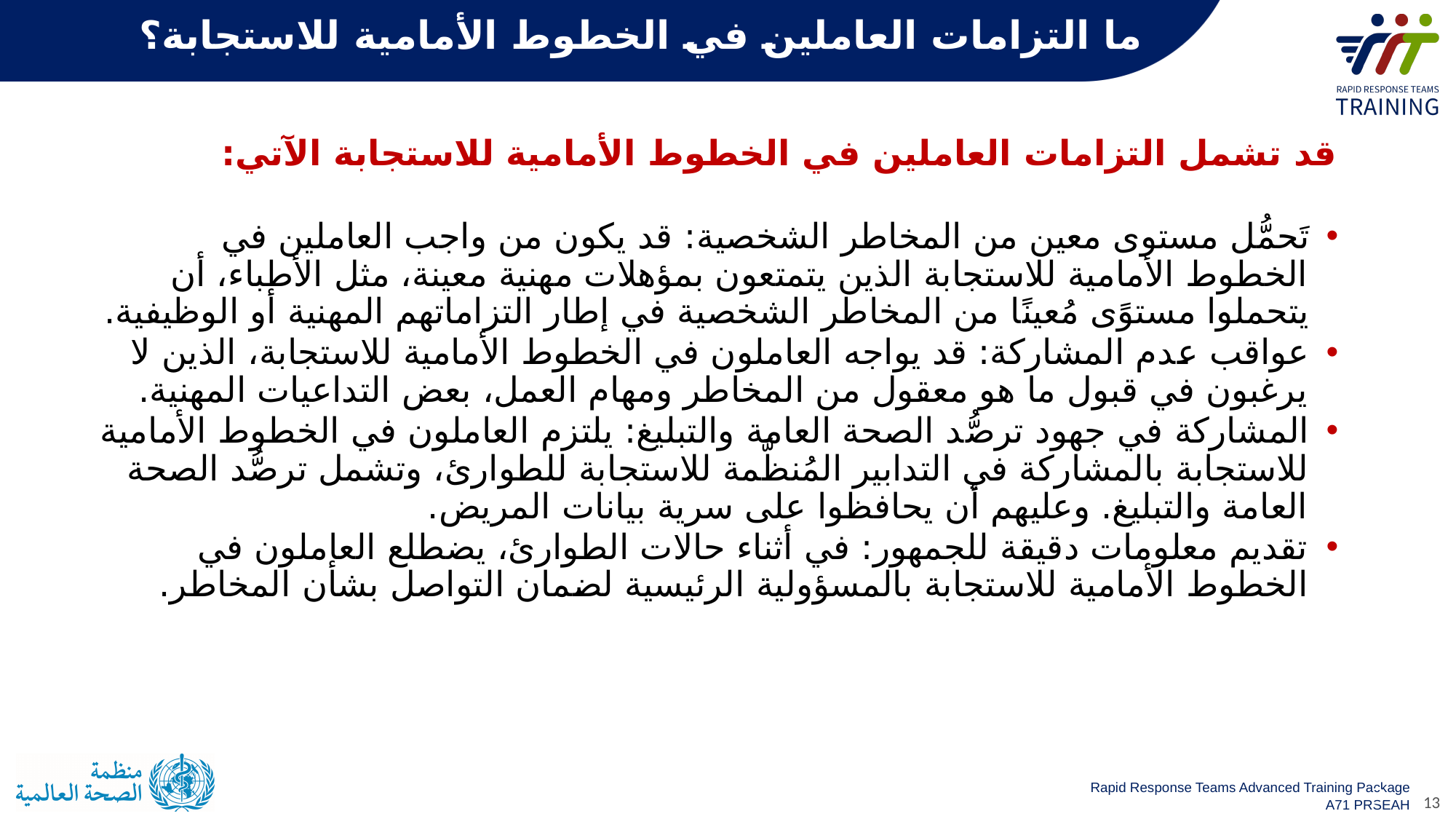

ما التزامات العاملين في الخطوط الأمامية للاستجابة؟
قد تشمل التزامات العاملين في الخطوط الأمامية للاستجابة الآتي:
تَحمُّل مستوى معين من المخاطر الشخصية: قد يكون من واجب العاملين في الخطوط الأمامية للاستجابة الذين يتمتعون بمؤهلات مهنية معينة، مثل الأطباء، أن يتحملوا مستوًى مُعينًا من المخاطر الشخصية في إطار التزاماتهم المهنية أو الوظيفية.
عواقب عدم المشاركة: قد يواجه العاملون في الخطوط الأمامية للاستجابة، الذين لا يرغبون في قبول ما هو معقول من المخاطر ومهام العمل، بعض التداعيات المهنية.
المشاركة في جهود ترصُّد الصحة العامة والتبليغ: يلتزم العاملون في الخطوط الأمامية للاستجابة بالمشاركة في التدابير المُنظَّمة للاستجابة للطوارئ، وتشمل ترصُّد الصحة العامة والتبليغ. وعليهم أن يحافظوا على سرية بيانات المريض.
تقديم معلومات دقيقة للجمهور: في أثناء حالات الطوارئ، يضطلع العاملون في الخطوط الأمامية للاستجابة بالمسؤولية الرئيسية لضمان التواصل بشأن المخاطر.
13